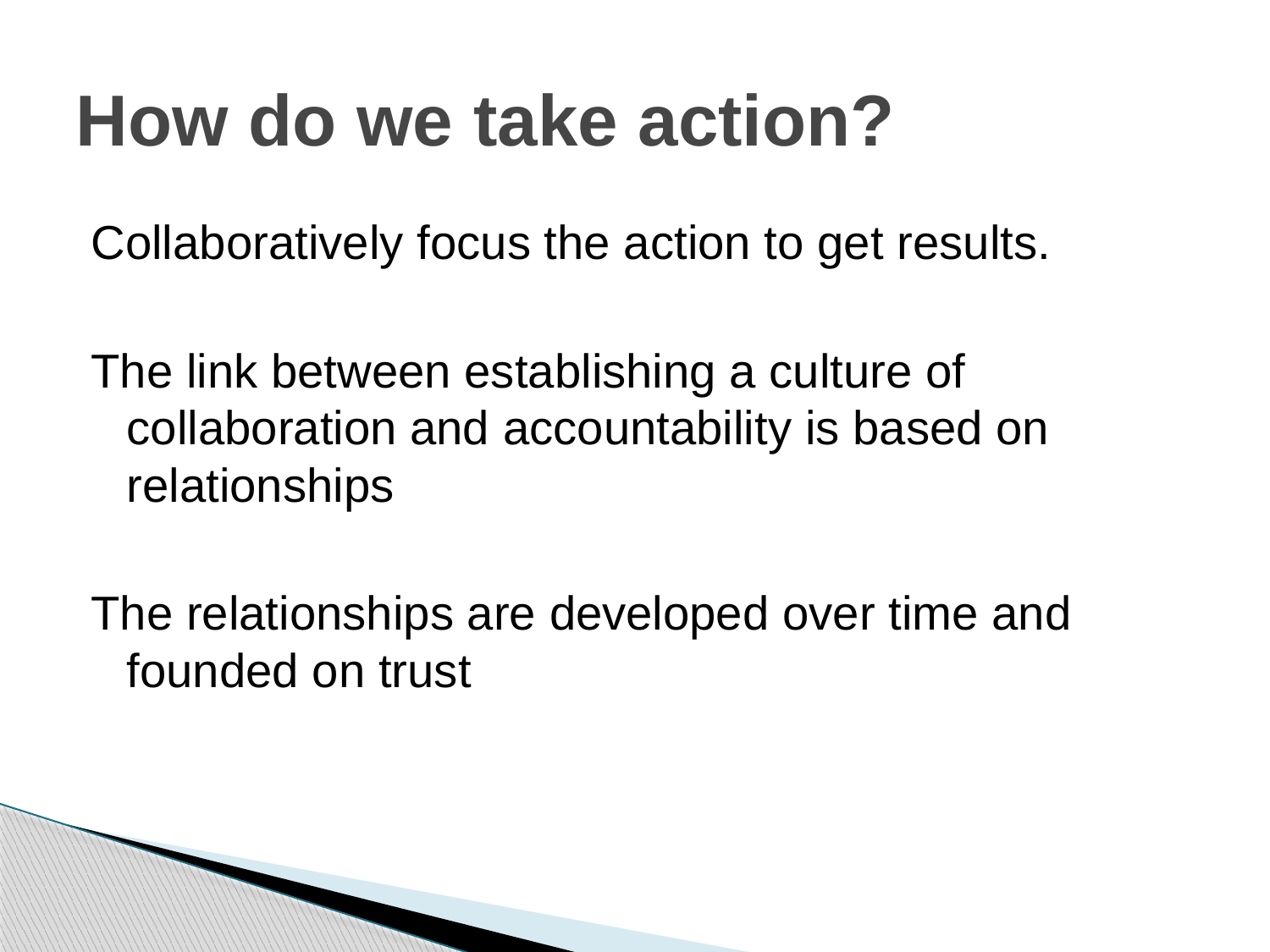

# How do we take action?
Collaboratively focus the action to get results.

The link between establishing a culture of collaboration and accountability is based on relationships

The relationships are developed over time and founded on trust